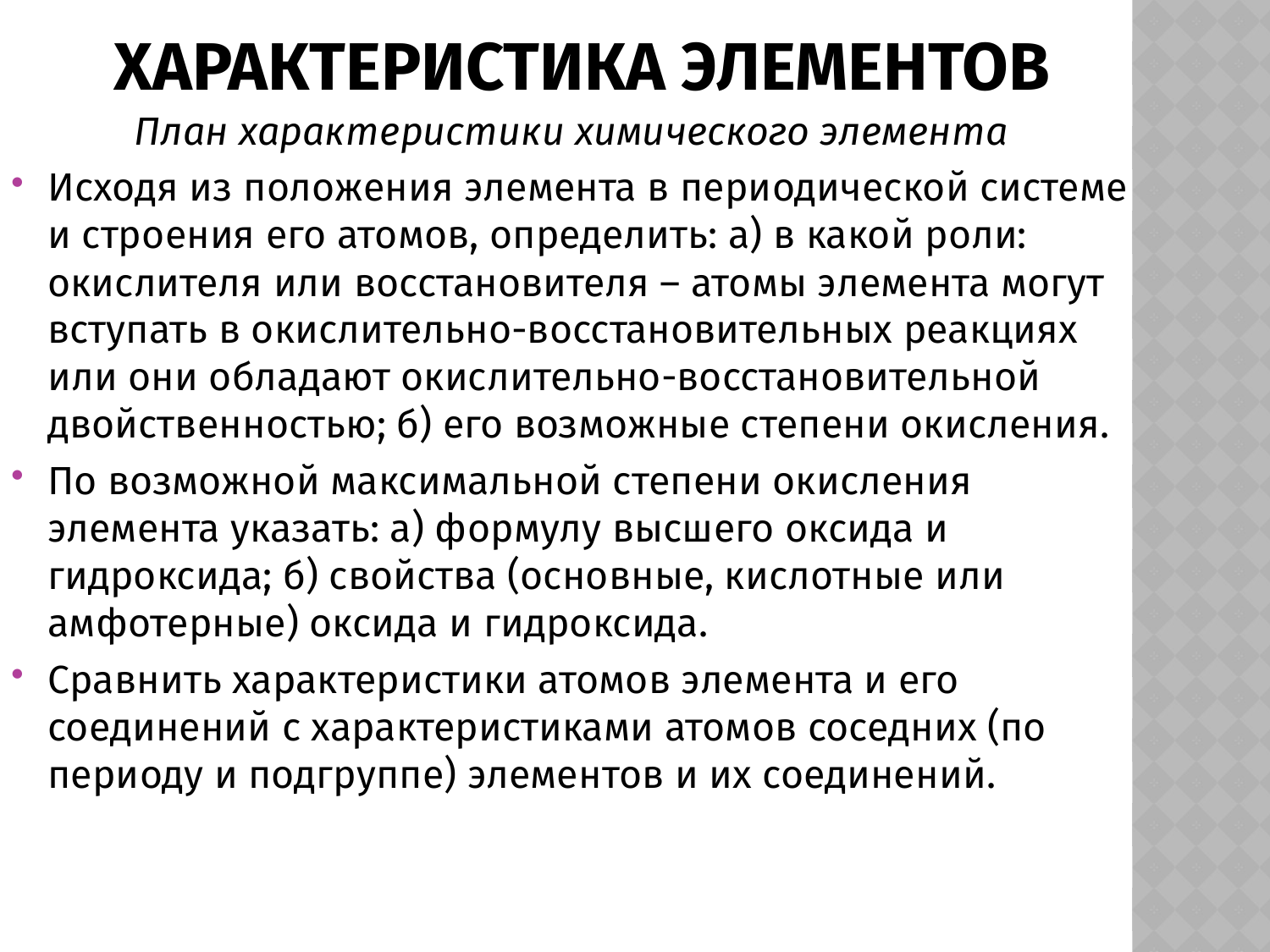

# Характеристика элементов
План характеристики химического элемента
Исходя из положения элемента в периодической системе и строения его атомов, определить: а) в какой роли: окислителя или восстановителя – атомы элемента могут вступать в окислительно-восстановительных реакциях или они обладают окислительно-восстановительной двойственностью; б) его возможные степени окисления.
По возможной максимальной степени окисления элемента указать: а) формулу высшего оксида и гидроксида; б) свойства (основные, кислотные или амфотерные) оксида и гидроксида.
Сравнить характеристики атомов элемента и его соединений с характеристиками атомов соседних (по периоду и подгруппе) элементов и их соединений.